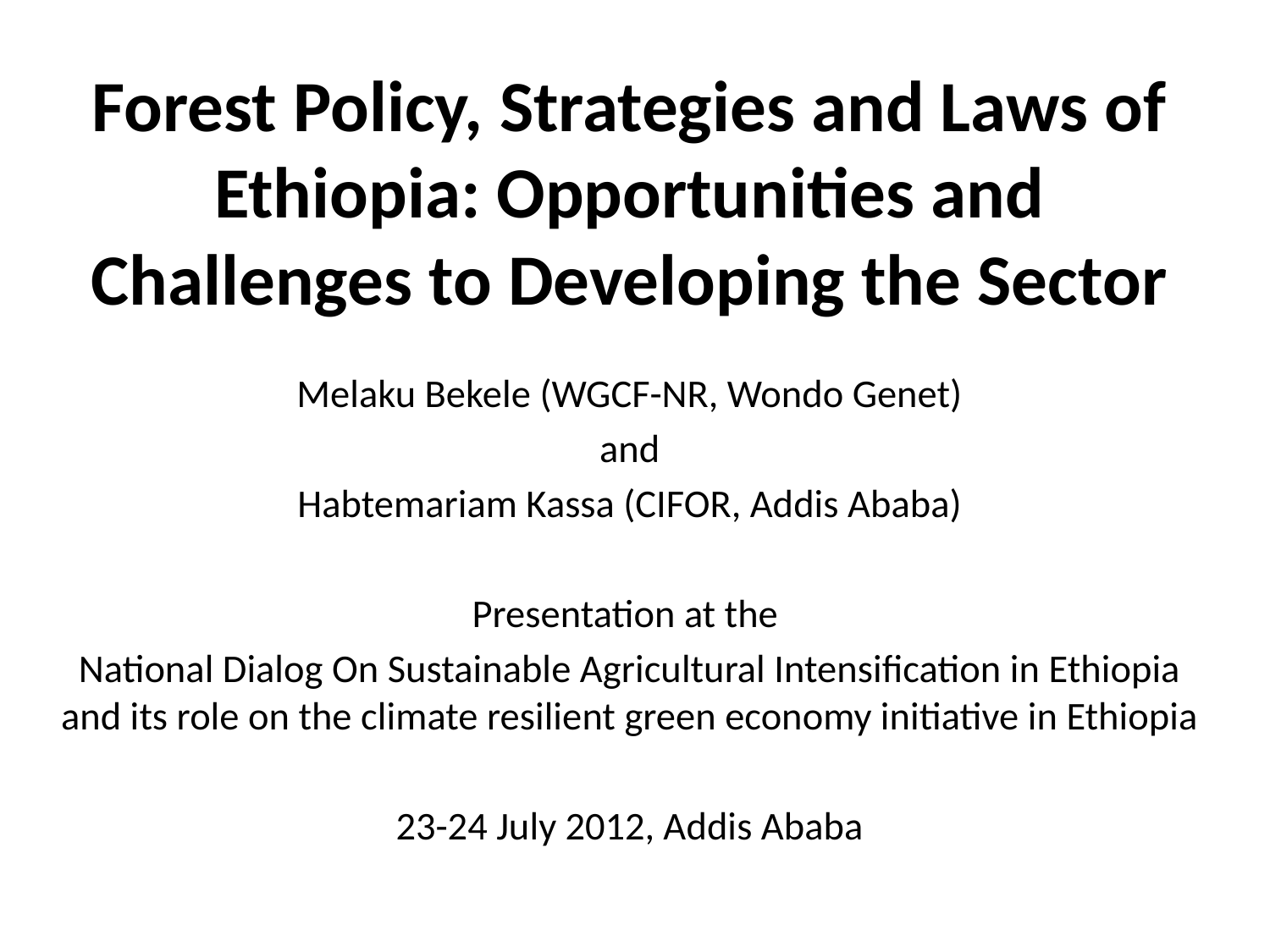

Forest Policy, Strategies and Laws of Ethiopia: Opportunities and Challenges to Developing the Sector

Melaku Bekele (WGCF-NR, Wondo Genet)
 and
Habtemariam Kassa (CIFOR, Addis Ababa)

Presentation at the
National Dialog On Sustainable Agricultural Intensification in Ethiopia and its role on the climate resilient green economy initiative in Ethiopia

23-24 July 2012, Addis Ababa